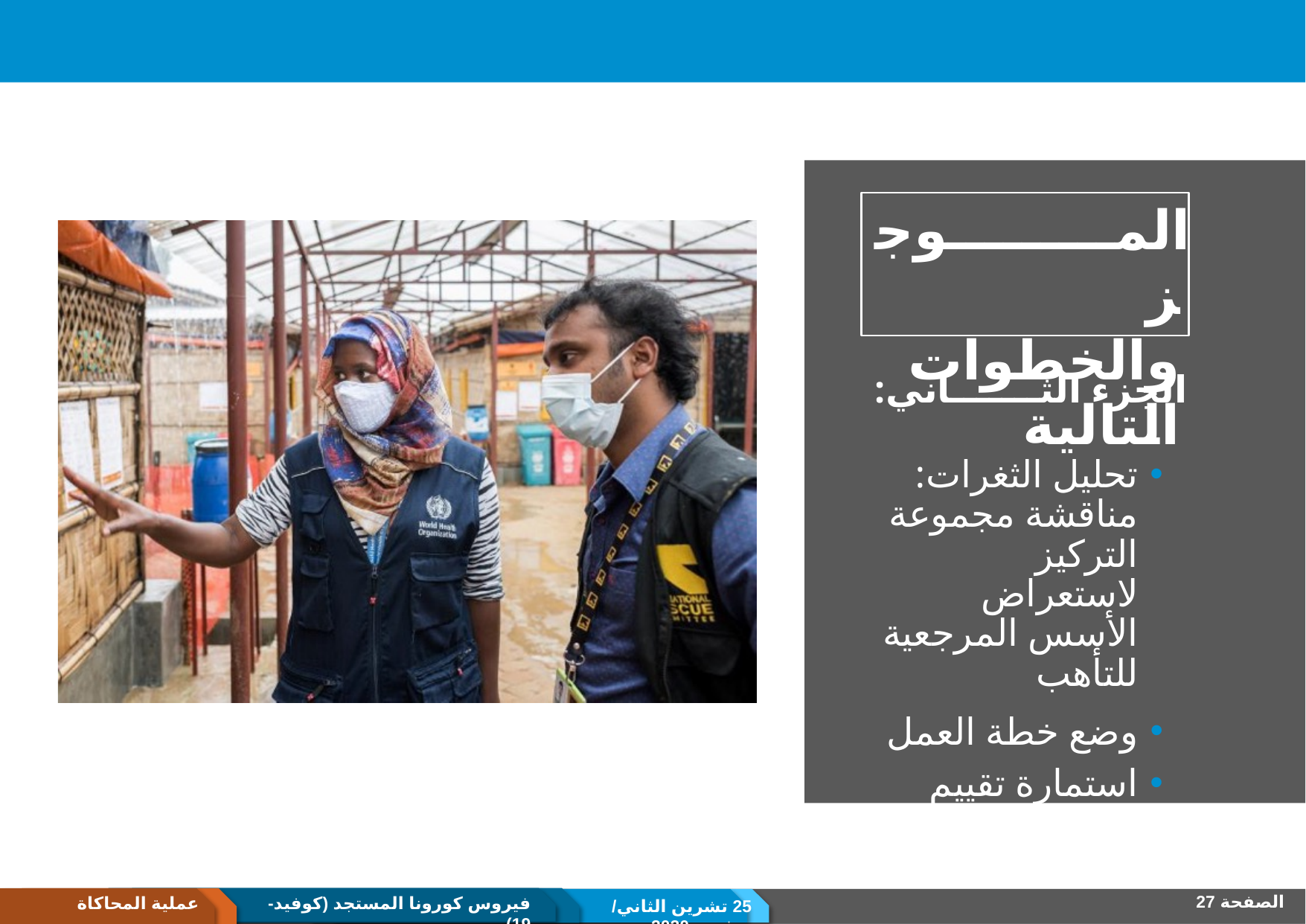

# المـــــــــوجز والخطوات التالية

الجزء الثـــــــاني:

تحليل الثغرات: مناقشة مجموعة التركيز لاستعراض الأسس المرجعية للتأهب
وضع خطة العمل
استمارة تقييم المشاركين

الصفحة 27
عملية المحاكاة
فيروس كورونا المستجد (كوفيد-19)
25 تشرين الثاني/ نوفمبر 2020